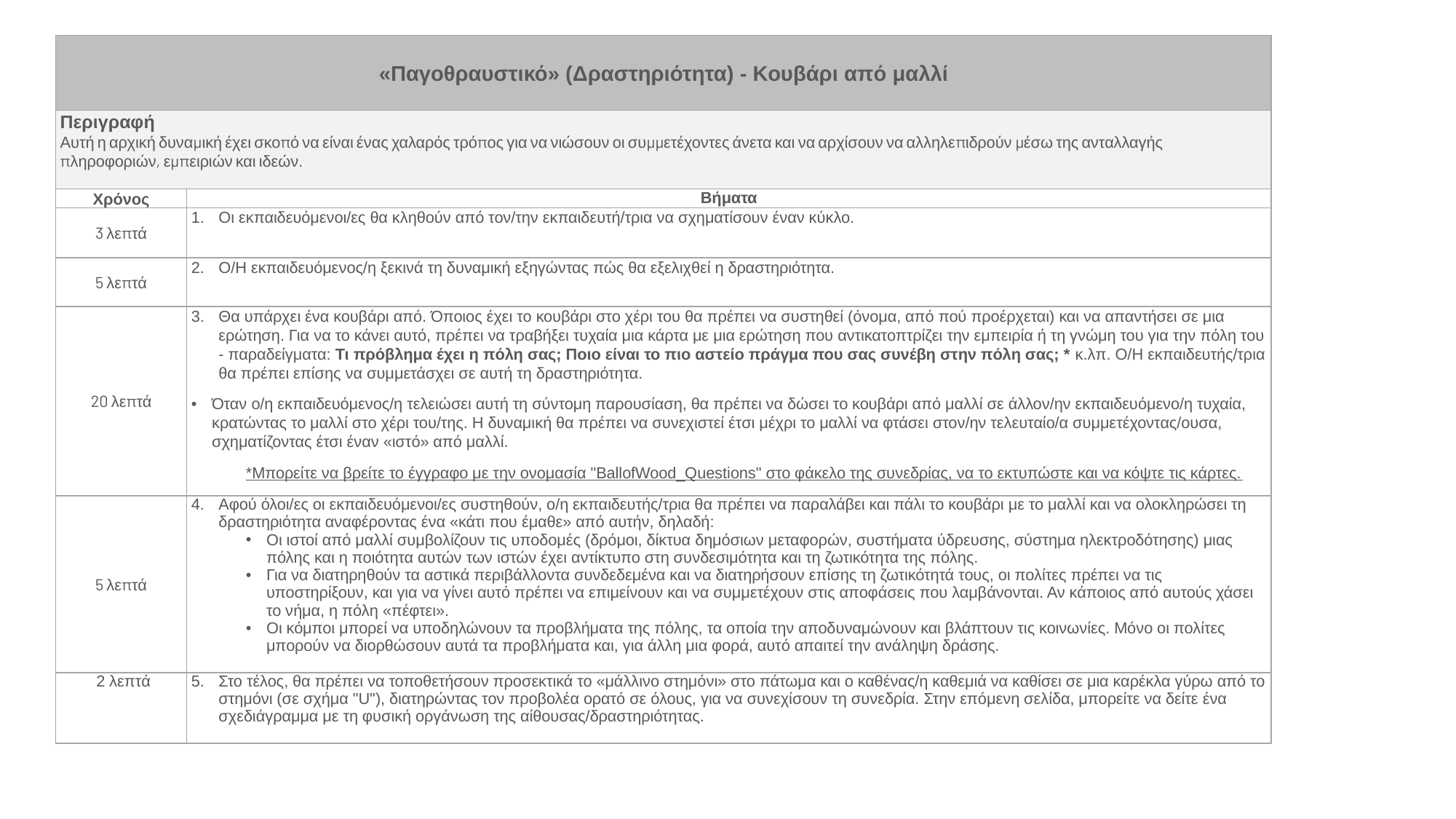

| «Παγοθραυστικό» (Δραστηριότητα) - Κουβάρι από μαλλί |  |
| --- | --- |
| Περιγραφή Αυτή η αρχική δυναμική έχει σκοπό να είναι ένας χαλαρός τρόπος για να νιώσουν οι συμμετέχοντες άνετα και να αρχίσουν να αλληλεπιδρούν μέσω της ανταλλαγής πληροφοριών, εμπειριών και ιδεών. |  |
| Χρόνος | Βήματα |
| 3 λεπτά | Οι εκπαιδευόμενοι/ες θα κληθούν από τον/την εκπαιδευτή/τρια να σχηματίσουν έναν κύκλο. |
| 5 λεπτά | Ο/Η εκπαιδευόμενος/η ξεκινά τη δυναμική εξηγώντας πώς θα εξελιχθεί η δραστηριότητα. |
| 20 λεπτά | Θα υπάρχει ένα κουβάρι από. Όποιος έχει το κουβάρι στο χέρι του θα πρέπει να συστηθεί (όνομα, από πού προέρχεται) και να απαντήσει σε μια ερώτηση. Για να το κάνει αυτό, πρέπει να τραβήξει τυχαία μια κάρτα με μια ερώτηση που αντικατοπτρίζει την εμπειρία ή τη γνώμη του για την πόλη του - παραδείγματα: Τι πρόβλημα έχει η πόλη σας; Ποιο είναι το πιο αστείο πράγμα που σας συνέβη στην πόλη σας; \* κ.λπ. Ο/Η εκπαιδευτής/τρια θα πρέπει επίσης να συμμετάσχει σε αυτή τη δραστηριότητα. Όταν ο/η εκπαιδευόμενος/η τελειώσει αυτή τη σύντομη παρουσίαση, θα πρέπει να δώσει το κουβάρι από μαλλί σε άλλον/ην εκπαιδευόμενο/η τυχαία, κρατώντας το μαλλί στο χέρι του/της. Η δυναμική θα πρέπει να συνεχιστεί έτσι μέχρι το μαλλί να φτάσει στον/ην τελευταίο/α συμμετέχοντας/ουσα, σχηματίζοντας έτσι έναν «ιστό» από μαλλί. \*Μπορείτε να βρείτε το έγγραφο με την ονομασία "BallofWood\_Questions" στο φάκελο της συνεδρίας, να το εκτυπώστε και να κόψτε τις κάρτες. |
| 5 λεπτά | Αφού όλοι/ες οι εκπαιδευόμενοι/ες συστηθούν, ο/η εκπαιδευτής/τρια θα πρέπει να παραλάβει και πάλι το κουβάρι με το μαλλί και να ολοκληρώσει τη δραστηριότητα αναφέροντας ένα «κάτι που έμαθε» από αυτήν, δηλαδή: Οι ιστοί από μαλλί συμβολίζουν τις υποδομές (δρόμοι, δίκτυα δημόσιων μεταφορών, συστήματα ύδρευσης, σύστημα ηλεκτροδότησης) μιας πόλης και η ποιότητα αυτών των ιστών έχει αντίκτυπο στη συνδεσιμότητα και τη ζωτικότητα της πόλης. Για να διατηρηθούν τα αστικά περιβάλλοντα συνδεδεμένα και να διατηρήσουν επίσης τη ζωτικότητά τους, οι πολίτες πρέπει να τις υποστηρίξουν, και για να γίνει αυτό πρέπει να επιμείνουν και να συμμετέχουν στις αποφάσεις που λαμβάνονται. Αν κάποιος από αυτούς χάσει το νήμα, η πόλη «πέφτει». Οι κόμποι μπορεί να υποδηλώνουν τα προβλήματα της πόλης, τα οποία την αποδυναμώνουν και βλάπτουν τις κοινωνίες. Μόνο οι πολίτες μπορούν να διορθώσουν αυτά τα προβλήματα και, για άλλη μια φορά, αυτό απαιτεί την ανάληψη δράσης. |
| 2 λεπτά | Στο τέλος, θα πρέπει να τοποθετήσουν προσεκτικά το «μάλλινο στημόνι» στο πάτωμα και ο καθένας/η καθεμιά να καθίσει σε μια καρέκλα γύρω από το στημόνι (σε σχήμα "U"), διατηρώντας τον προβολέα ορατό σε όλους, για να συνεχίσουν τη συνεδρία. Στην επόμενη σελίδα, μπορείτε να δείτε ένα σχεδιάγραμμα με τη φυσική οργάνωση της αίθουσας/δραστηριότητας. |